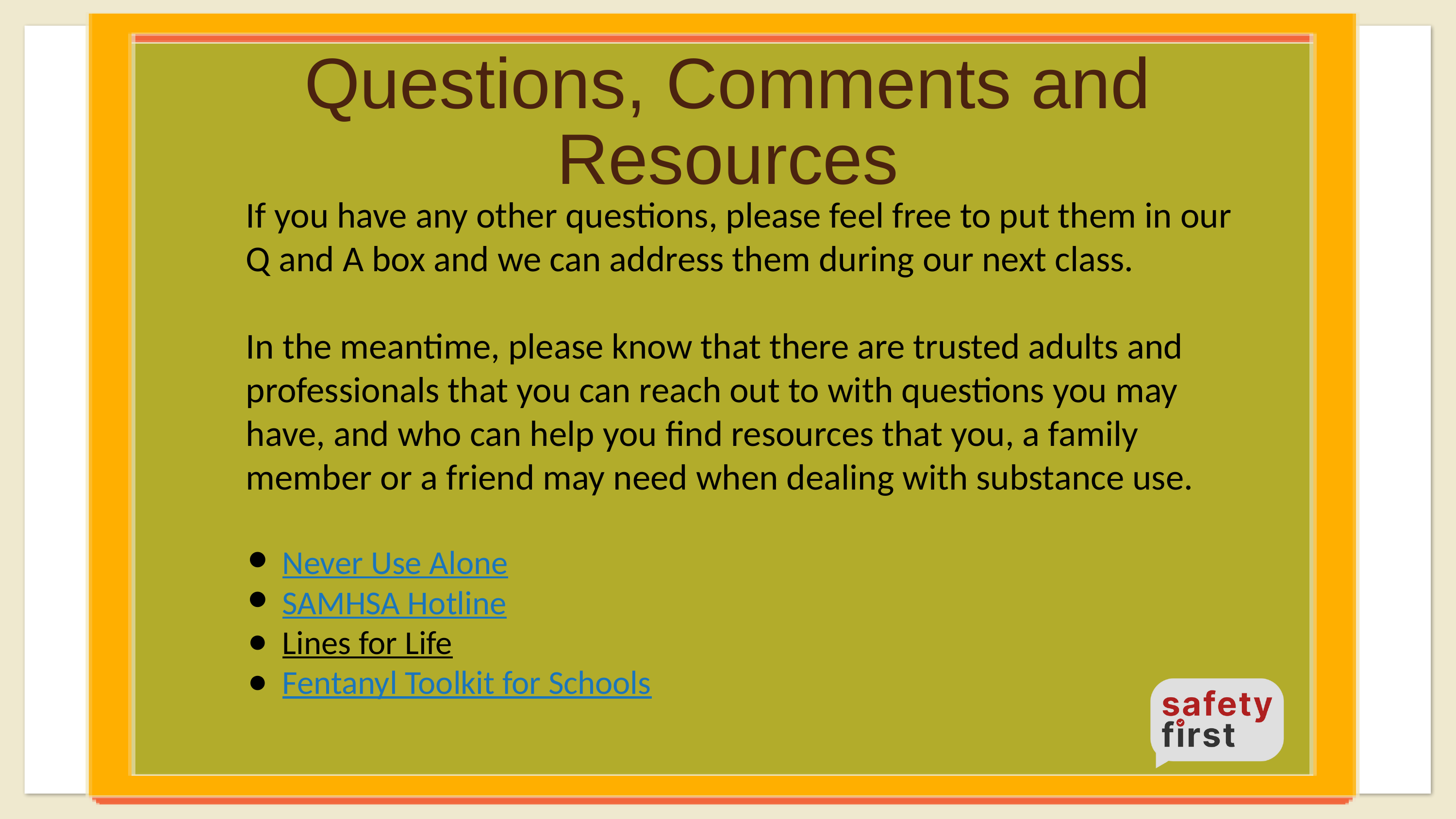

Questions, Comments and Resources
If you have any other questions, please feel free to put them in our Q and A box and we can address them during our next class.

In the meantime, please know that there are trusted adults and professionals that you can reach out to with questions you may have, and who can help you find resources that you, a family member or a friend may need when dealing with substance use.

Never Use Alone
SAMHSA Hotline
Lines for Life
Fentanyl Toolkit for Schools